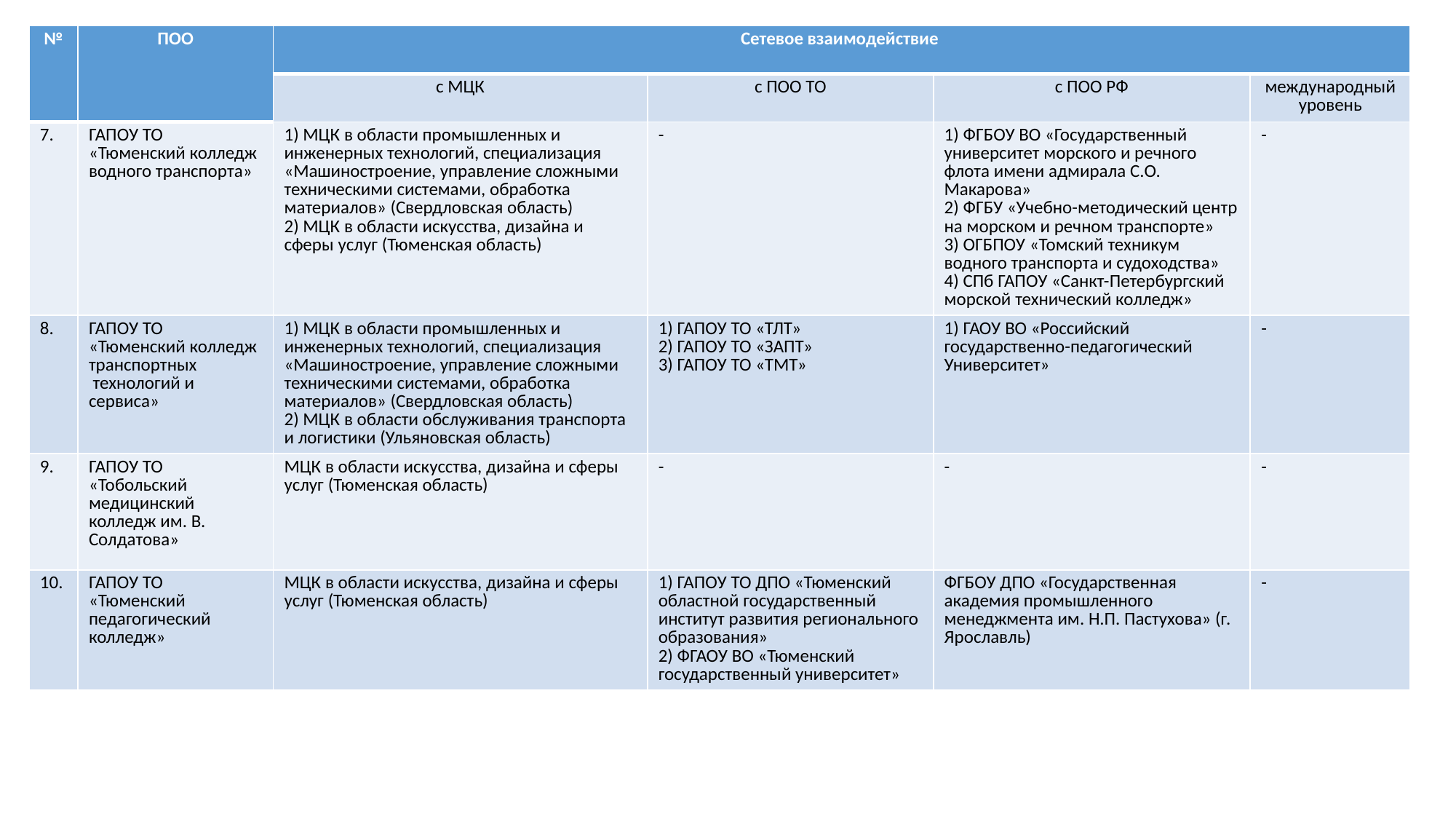

| № | ПОО | Сетевое взаимодействие |  |  |  |
| --- | --- | --- | --- | --- | --- |
|  |  | с МЦК | с ПОО ТО | с ПОО РФ | международный уровень |
| 7. | ГАПОУ ТО «Тюменский колледж водного транспорта» | 1) МЦК в области промышленных и инженерных технологий, специализация «Машиностроение, управление сложными техническими системами, обработка материалов» (Свердловская область) 2) МЦК в области искусства, дизайна и сферы услуг (Тюменская область) | - | 1) ФГБОУ ВО «Государственный университет морского и речного флота имени адмирала С.О. Макарова» 2) ФГБУ «Учебно-методический центр на морском и речном транспорте» 3) ОГБПОУ «Томский техникум водного транспорта и судоходства» 4) СПб ГАПОУ «Санкт-Петербургский морской технический колледж» | - |
| 8. | ГАПОУ ТО «Тюменский колледж транспортных технологий и сервиса» | 1) МЦК в области промышленных и инженерных технологий, специализация «Машиностроение, управление сложными техническими системами, обработка материалов» (Свердловская область) 2) МЦК в области обслуживания транспорта и логистики (Ульяновская область) | 1) ГАПОУ ТО «ТЛТ» 2) ГАПОУ ТО «ЗАПТ» 3) ГАПОУ ТО «ТМТ» | 1) ГАОУ ВО «Российский государственно-педагогический Университет» | - |
| 9. | ГАПОУ ТО «Тобольский медицинский колледж им. В. Солдатова» | МЦК в области искусства, дизайна и сферы услуг (Тюменская область) | - | - | - |
| 10. | ГАПОУ ТО «Тюменский педагогический колледж» | МЦК в области искусства, дизайна и сферы услуг (Тюменская область) | 1) ГАПОУ ТО ДПО «Тюменский областной государственный институт развития регионального образования» 2) ФГАОУ ВО «Тюменский государственный университет» | ФГБОУ ДПО «Государственная академия промышленного менеджмента им. Н.П. Пастухова» (г. Ярославль) | - |